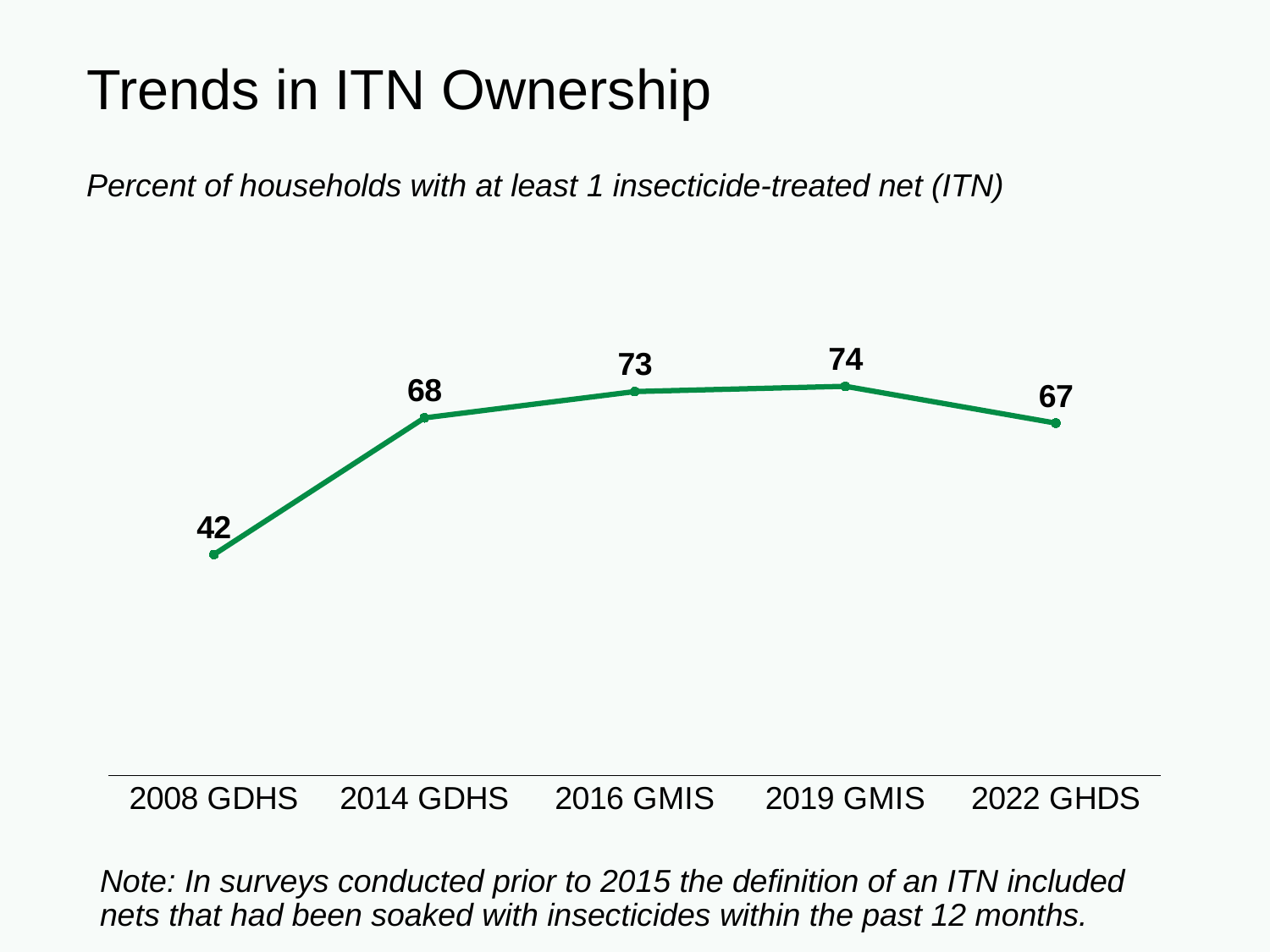

Trends in ITN Ownership
Percent of households with at least 1 insecticide-treated net (ITN)

### Chart

| Category | Any ANC from a skilled provider |
|---|---|
| 2008 GDHS | 42.0 |
| 2014 GDHS | 68.0 |
| 2016 GMIS | 73.0 |
| 2019 GMIS | 74.0 |
| 2022 GHDS | 67.0 |
Note: In surveys conducted prior to 2015 the definition of an ITN included nets that had been soaked with insecticides within the past 12 months.